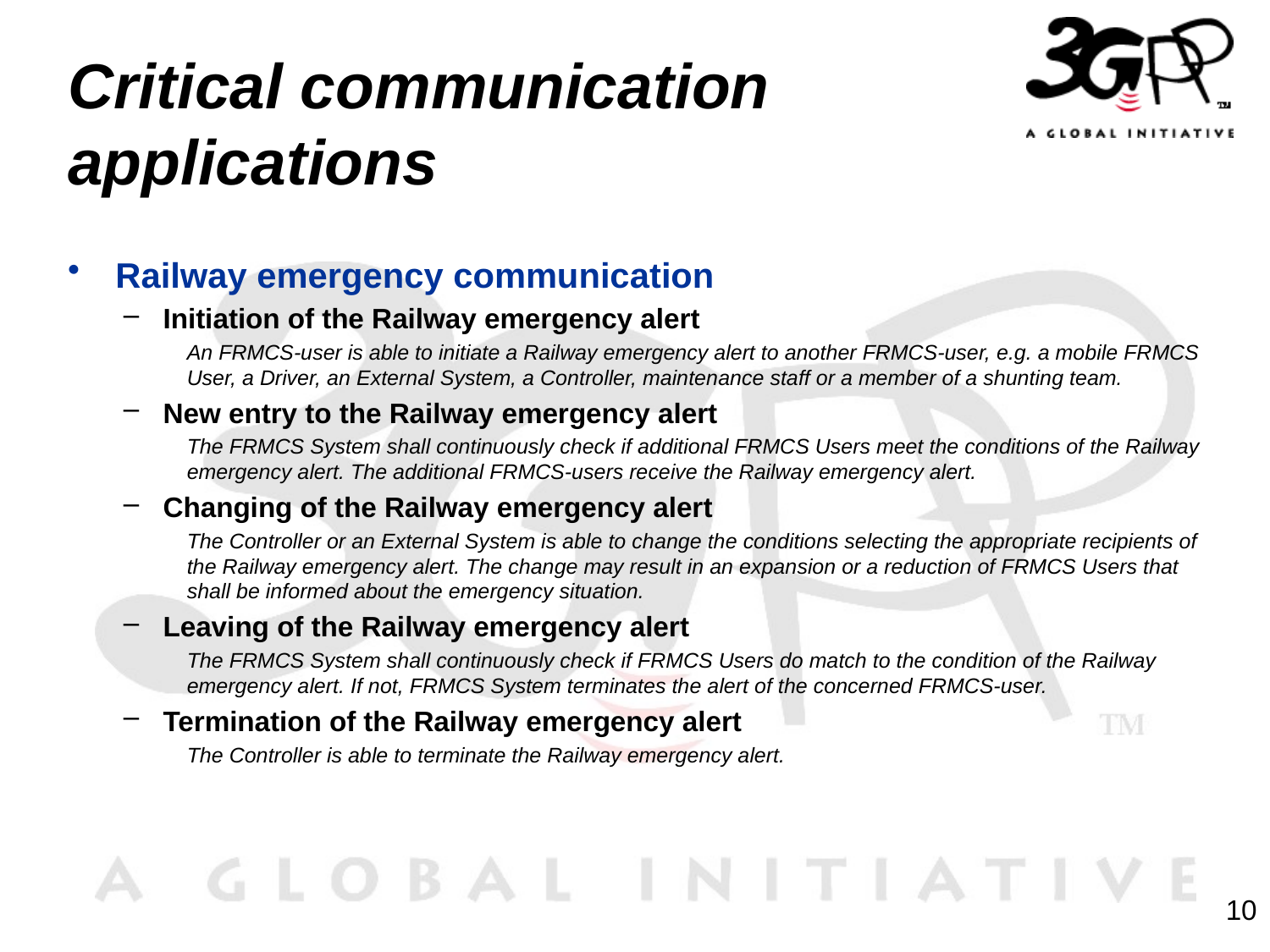

# Critical communication applications
Railway emergency communication
Initiation of the Railway emergency alert
An FRMCS-user is able to initiate a Railway emergency alert to another FRMCS-user, e.g. a mobile FRMCS User, a Driver, an External System, a Controller, maintenance staff or a member of a shunting team.
New entry to the Railway emergency alert
The FRMCS System shall continuously check if additional FRMCS Users meet the conditions of the Railway emergency alert. The additional FRMCS-users receive the Railway emergency alert.
Changing of the Railway emergency alert
The Controller or an External System is able to change the conditions selecting the appropriate recipients of the Railway emergency alert. The change may result in an expansion or a reduction of FRMCS Users that shall be informed about the emergency situation.
Leaving of the Railway emergency alert
The FRMCS System shall continuously check if FRMCS Users do match to the condition of the Railway emergency alert. If not, FRMCS System terminates the alert of the concerned FRMCS-user.
Termination of the Railway emergency alert
The Controller is able to terminate the Railway emergency alert.

10